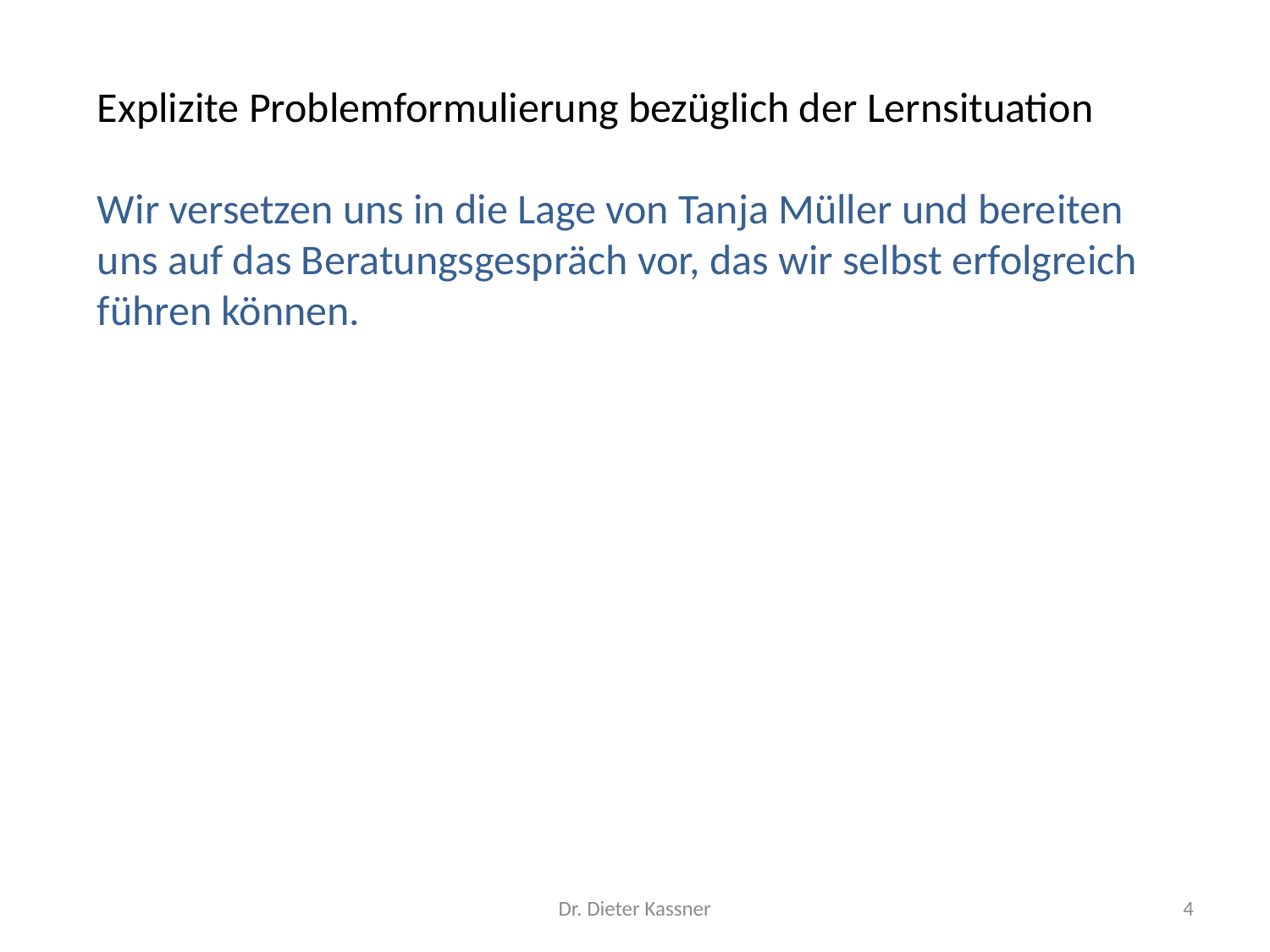

Explizite Problemformulierung bezüglich der Lernsituation

Wir versetzen uns in die Lage von Tanja Müller und bereiten uns auf das Beratungsgespräch vor, das wir selbst erfolgreich führen können.

Dr. Dieter Kassner
4